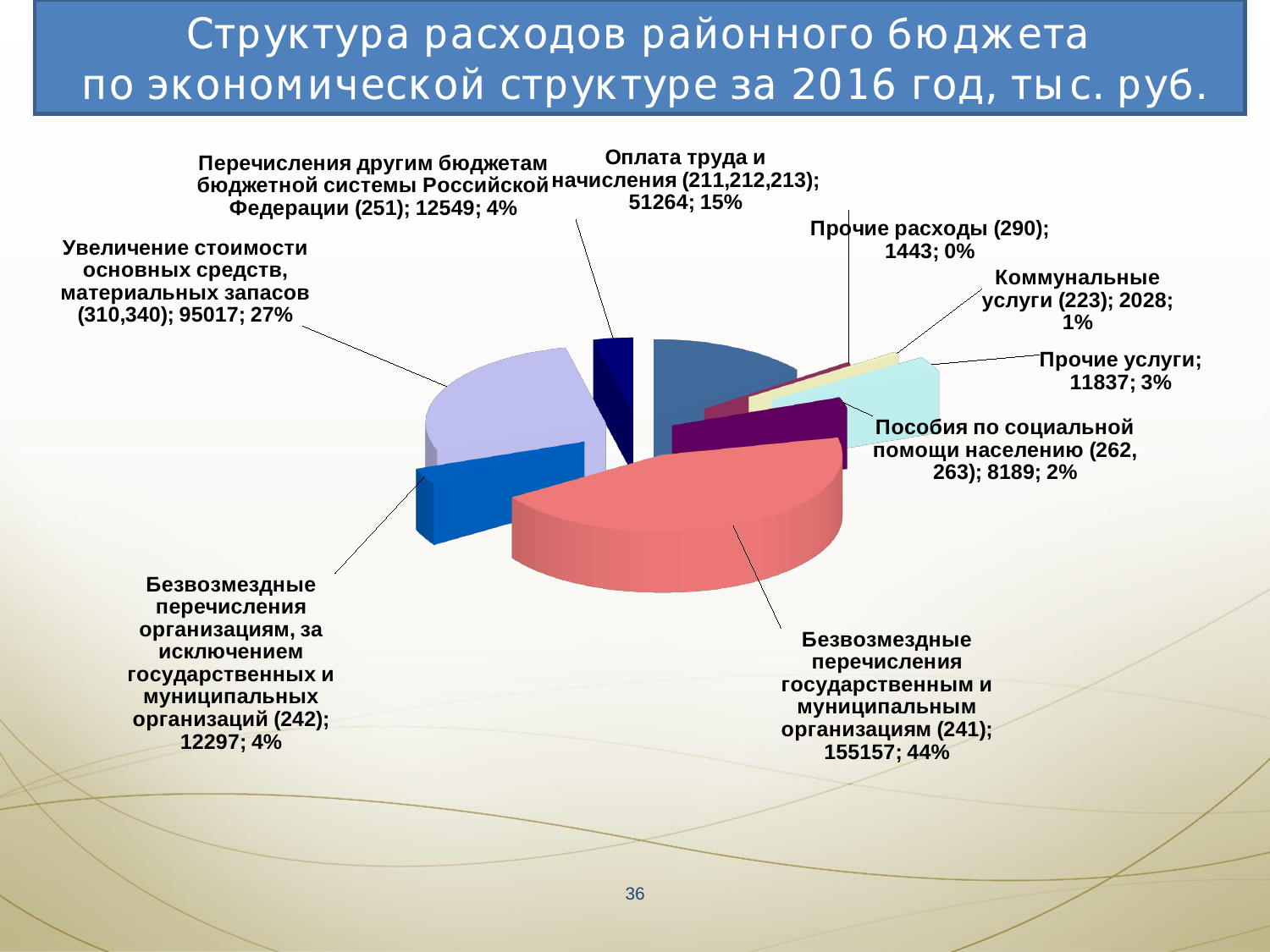

Структура расходов районного бюджета
 по экономической структуре за 2016 год, тыс. руб.

[unsupported chart]

[unsupported chart]

36